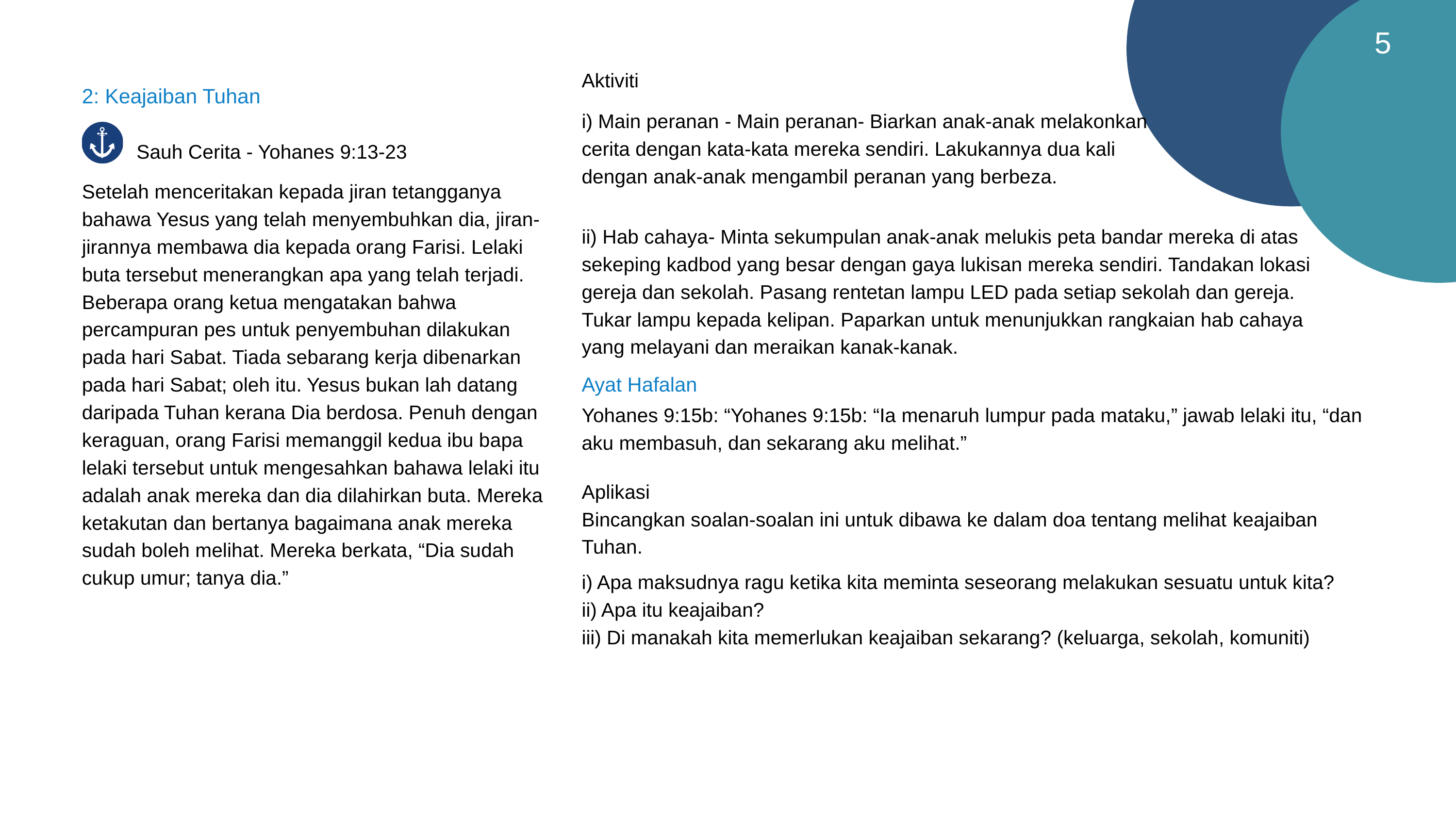

5
Aktiviti

i) Main peranan - Main peranan- Biarkan anak-anak melakonkan cerita dengan kata-kata mereka sendiri. Lakukannya dua kali dengan anak-anak mengambil peranan yang berbeza.

2: Keajaiban Tuhan

          Sauh Cerita - Yohanes 9:13-23

Setelah menceritakan kepada jiran tetangganya bahawa Yesus yang telah menyembuhkan dia, jiran-jirannya membawa dia kepada orang Farisi. Lelaki buta tersebut menerangkan apa yang telah terjadi. Beberapa orang ketua mengatakan bahwa percampuran pes untuk penyembuhan dilakukan pada hari Sabat. Tiada sebarang kerja dibenarkan pada hari Sabat; oleh itu. Yesus bukan lah datang daripada Tuhan kerana Dia berdosa. Penuh dengan keraguan, orang Farisi memanggil kedua ibu bapa lelaki tersebut untuk mengesahkan bahawa lelaki itu adalah anak mereka dan dia dilahirkan buta. Mereka ketakutan dan bertanya bagaimana anak mereka sudah boleh melihat. Mereka berkata, “Dia sudah cukup umur; tanya dia.”

ii) Hab cahaya- Minta sekumpulan anak-anak melukis peta bandar mereka di atas sekeping kadbod yang besar dengan gaya lukisan mereka sendiri. Tandakan lokasi gereja dan sekolah. Pasang rentetan lampu LED pada setiap sekolah dan gereja. Tukar lampu kepada kelipan. Paparkan untuk menunjukkan rangkaian hab cahaya yang melayani dan meraikan kanak-kanak.

Ayat Hafalan

Yohanes 9:15b: “Yohanes 9:15b: “Ia menaruh lumpur pada mataku,” jawab lelaki itu, “dan aku membasuh, dan sekarang aku melihat.”

Aplikasi
Bincangkan soalan-soalan ini untuk dibawa ke dalam doa tentang melihat keajaiban Tuhan.

i) Apa maksudnya ragu ketika kita meminta seseorang melakukan sesuatu untuk kita?
ii) Apa itu keajaiban?
iii) Di manakah kita memerlukan keajaiban sekarang? (keluarga, sekolah, komuniti)